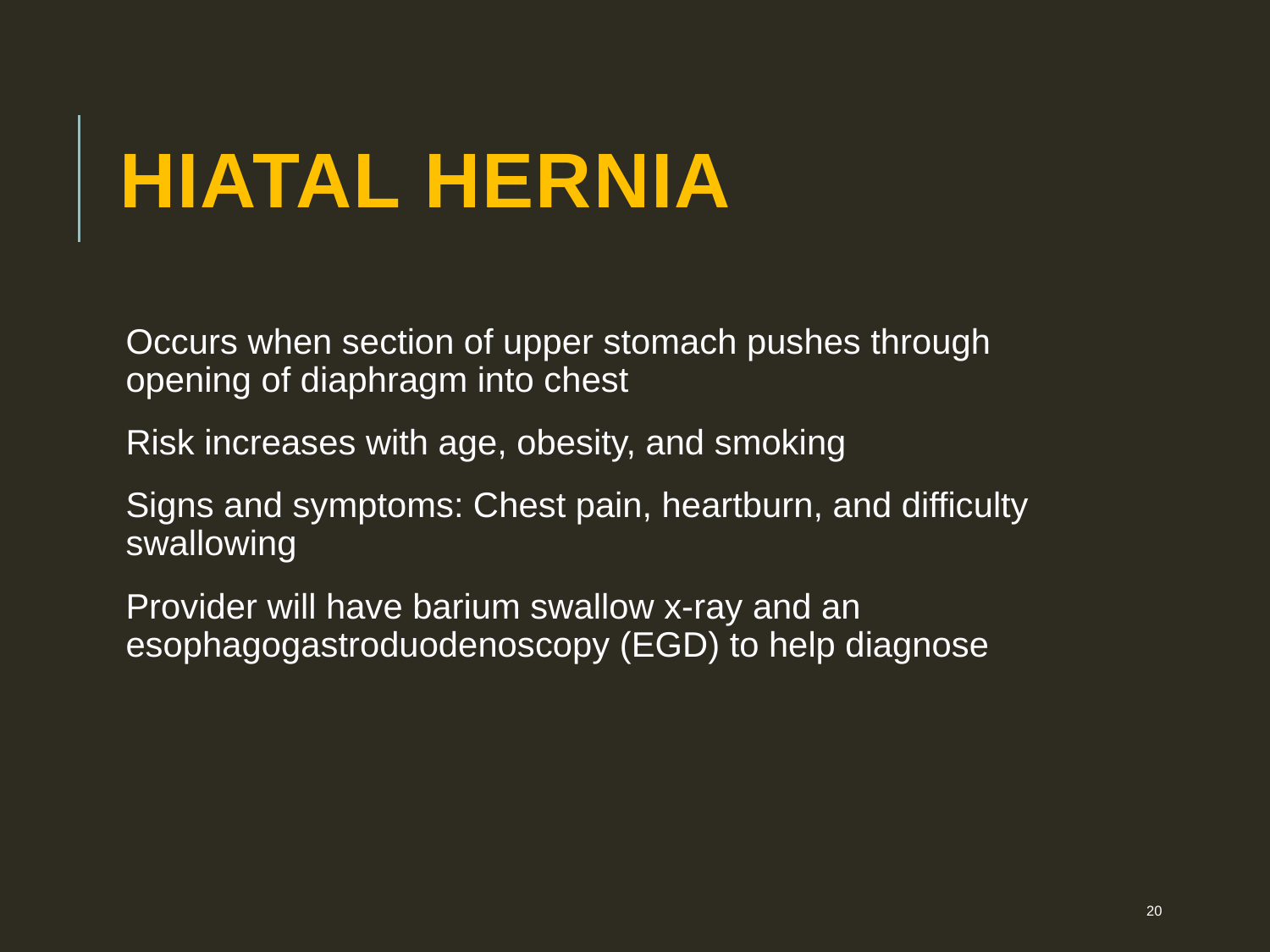

# Hiatal Hernia
Occurs when section of upper stomach pushes through opening of diaphragm into chest
Risk increases with age, obesity, and smoking
Signs and symptoms: Chest pain, heartburn, and difficulty swallowing
Provider will have barium swallow x-ray and an esophagogastroduodenoscopy (EGD) to help diagnose
 20